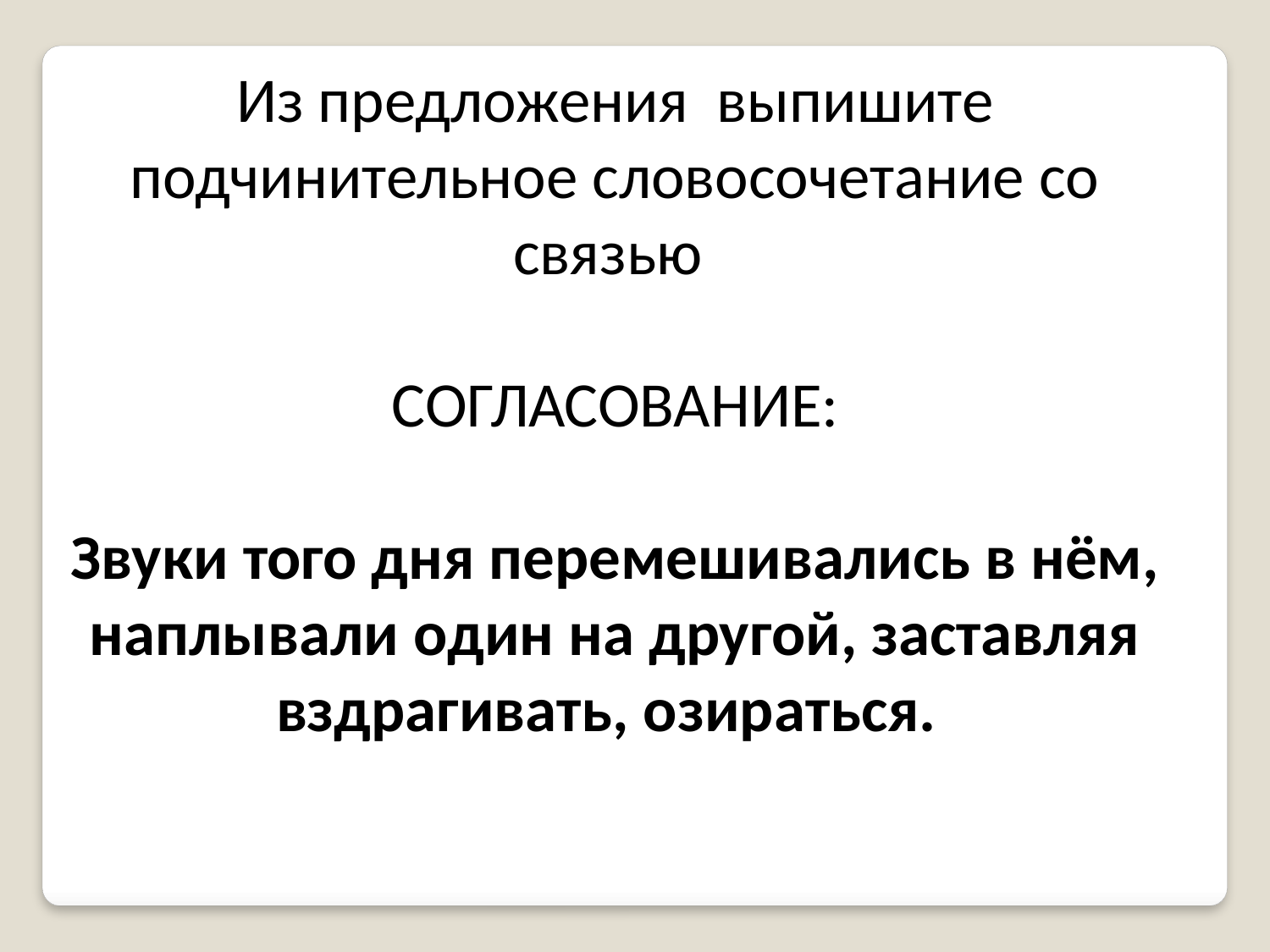

Из предложения  выпишите подчинительное словосочетание со связью

СОГЛАСОВАНИЕ:

Звуки того дня перемешивались в нём, наплывали один на другой, заставляя вздрагивать, озираться.